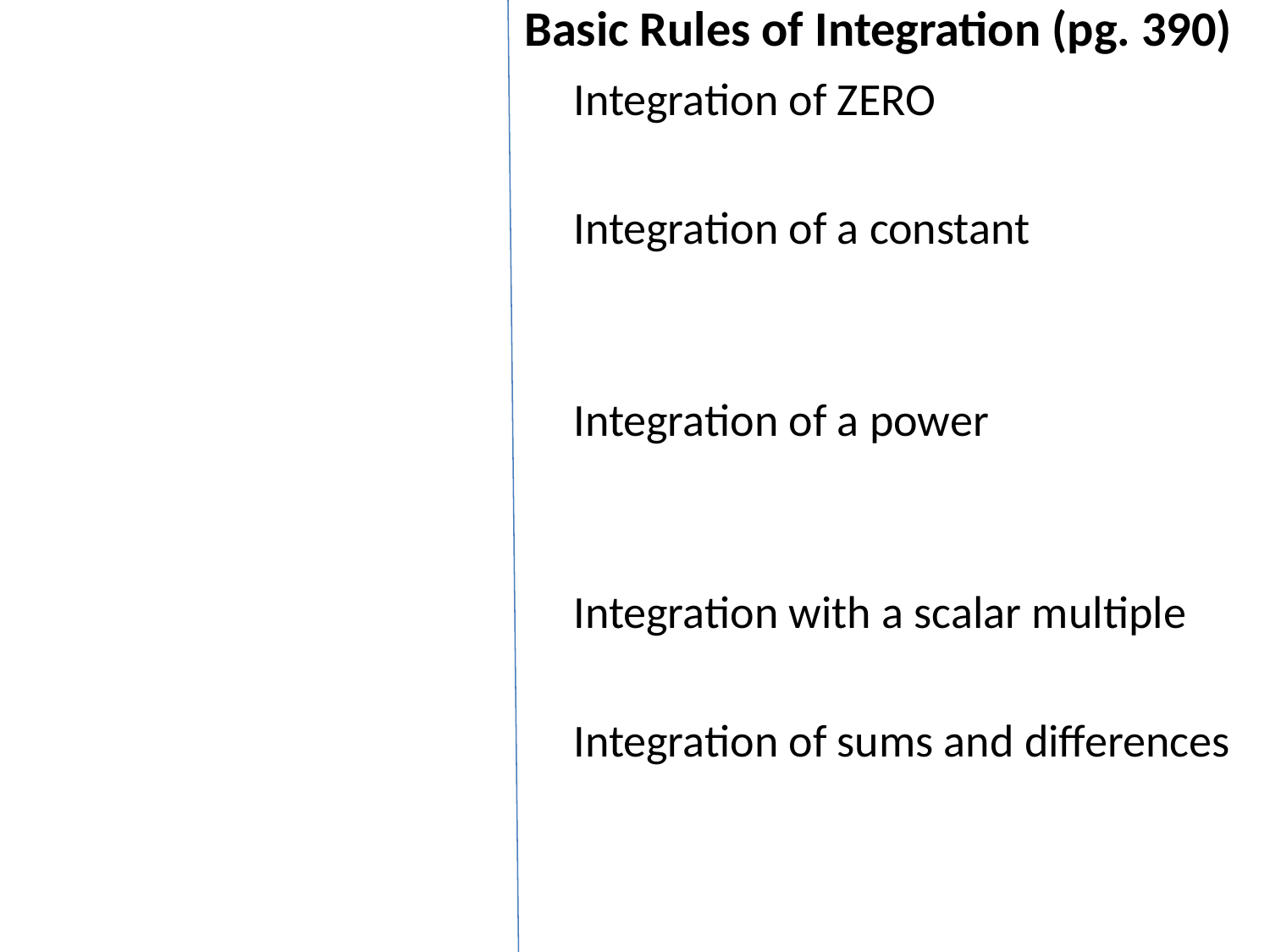

# Basic Rules of Integration (pg. 390)
Integration of ZERO

Integration of a constant

Integration of a power

Integration with a scalar multiple

Integration of sums and differences